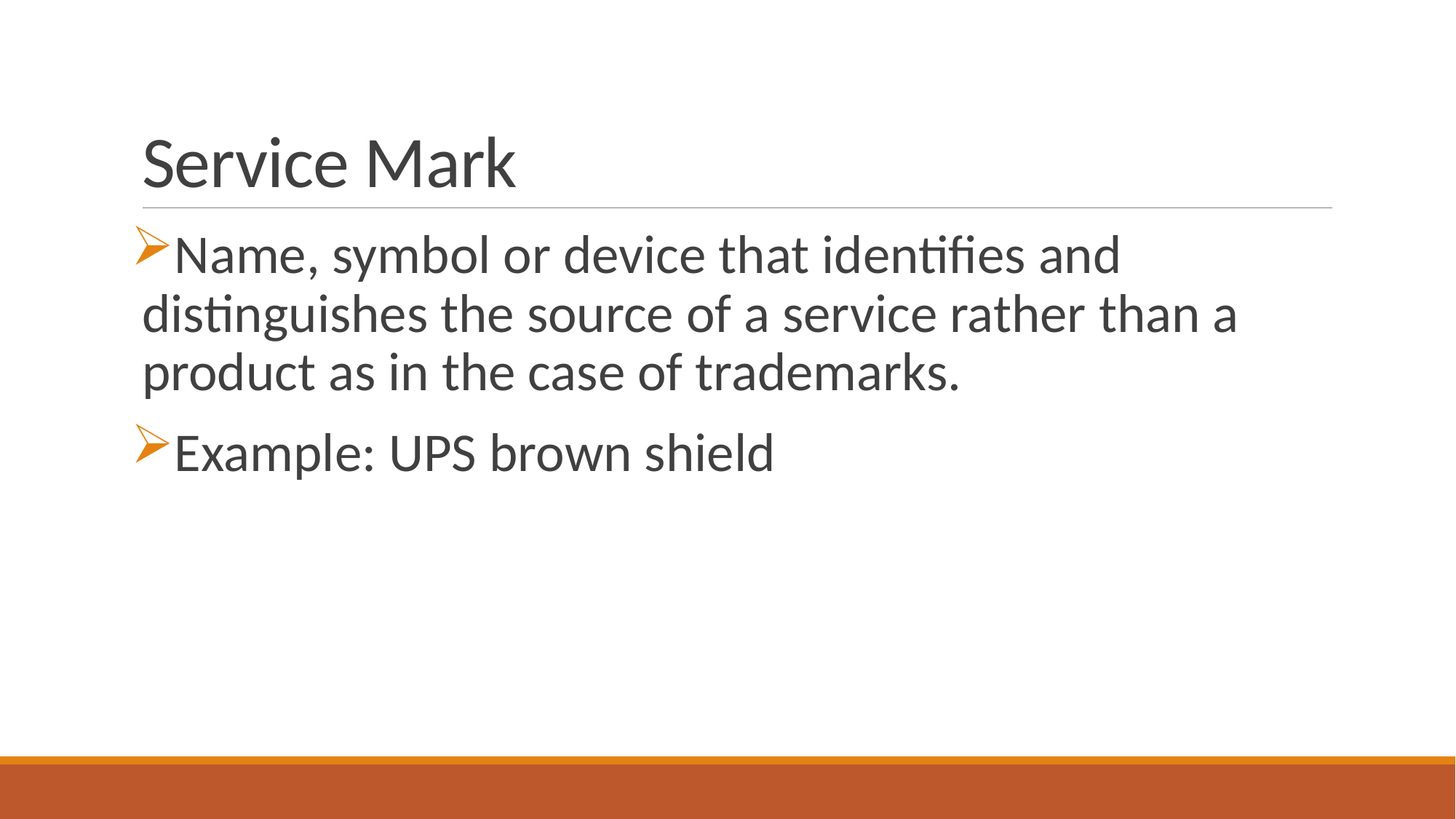

# Service Mark
Name, symbol or device that identifies and distinguishes the source of a service rather than a product as in the case of trademarks.
Example: UPS brown shield